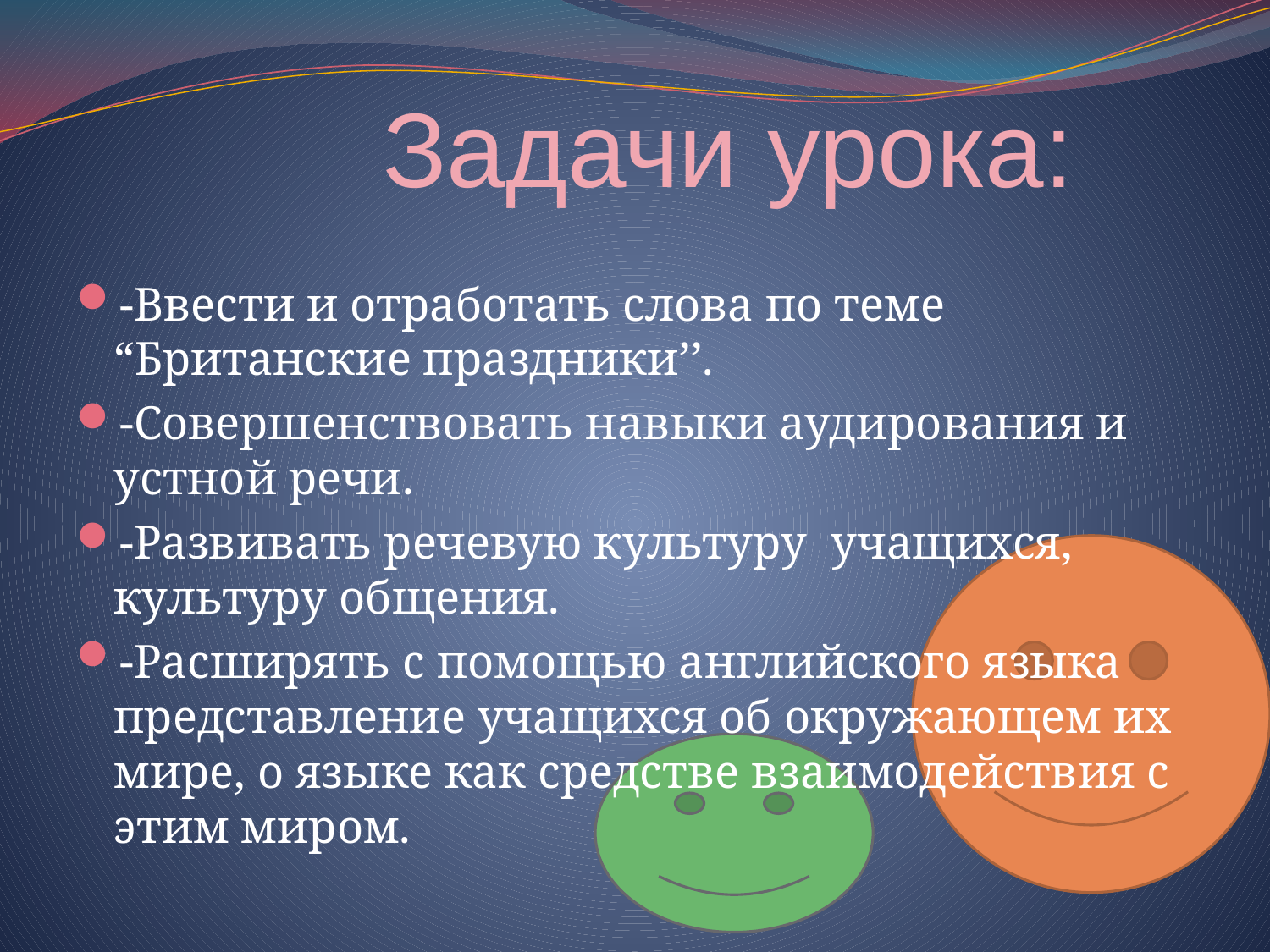

# Задачи урока:
-Ввести и отработать слова по теме “Британские праздники’’.
-Совершенствовать навыки аудирования и устной речи.
-Развивать речевую культуру  учащихся, культуру общения.
-Расширять с помощью английского языка представление учащихся об окружающем их мире, о языке как средстве взаимодействия с этим миром.